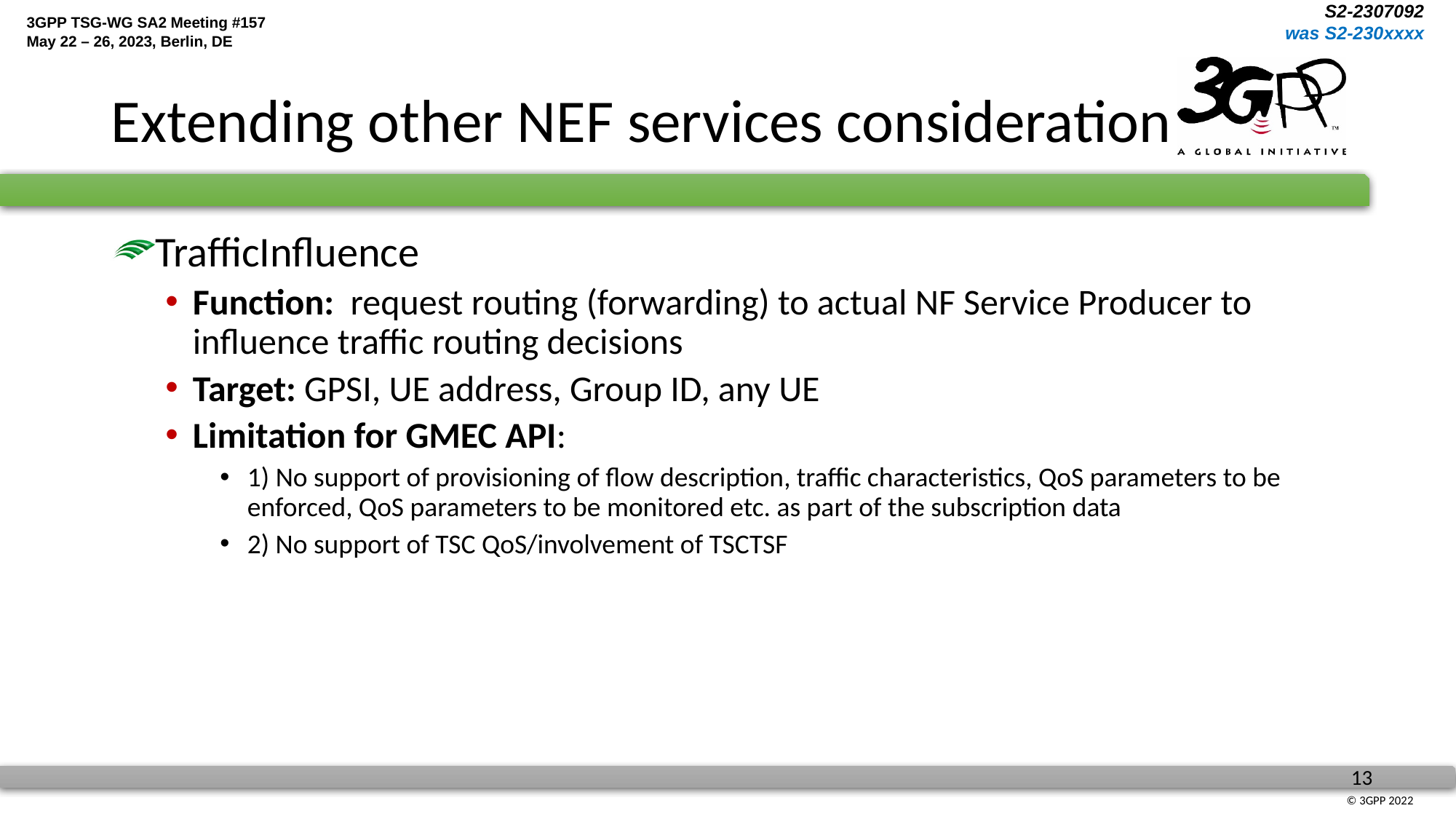

# Extending other NEF services consideration
TrafficInfluence
Function:  request routing (forwarding) to actual NF Service Producer to influence traffic routing decisions
Target: GPSI, UE address, Group ID, any UE
Limitation for GMEC API:
1) No support of provisioning of flow description, traffic characteristics, QoS parameters to be enforced, QoS parameters to be monitored etc. as part of the subscription data
2) No support of TSC QoS/involvement of TSCTSF